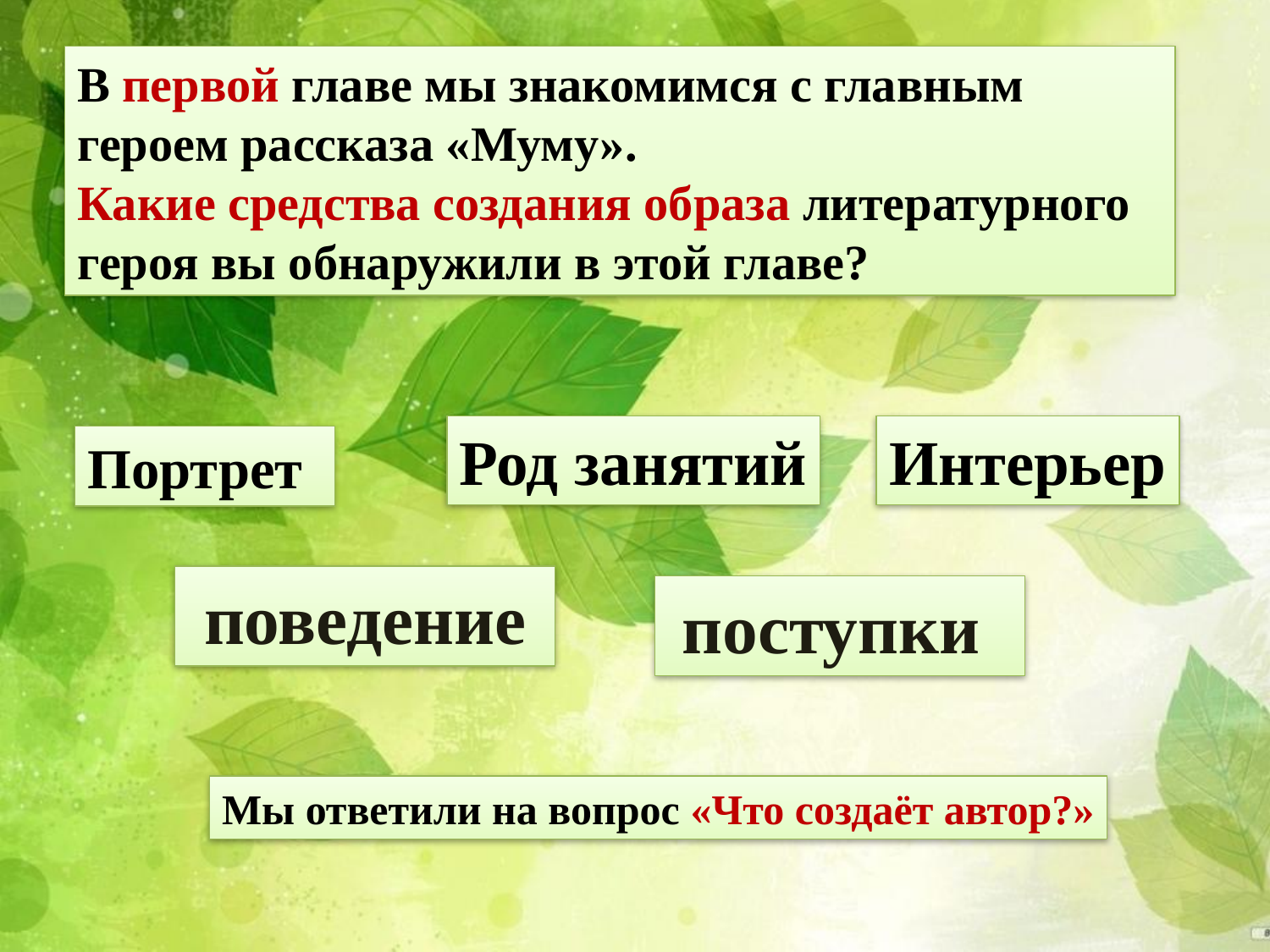

В первой главе мы знакомимся с главным героем рассказа «Муму».
Какие средства создания образа литературного героя вы обнаружили в этой главе?
Род занятий
Интерьер
Портрет
поведение
поступки
Мы ответили на вопрос «Что создаёт автор?»